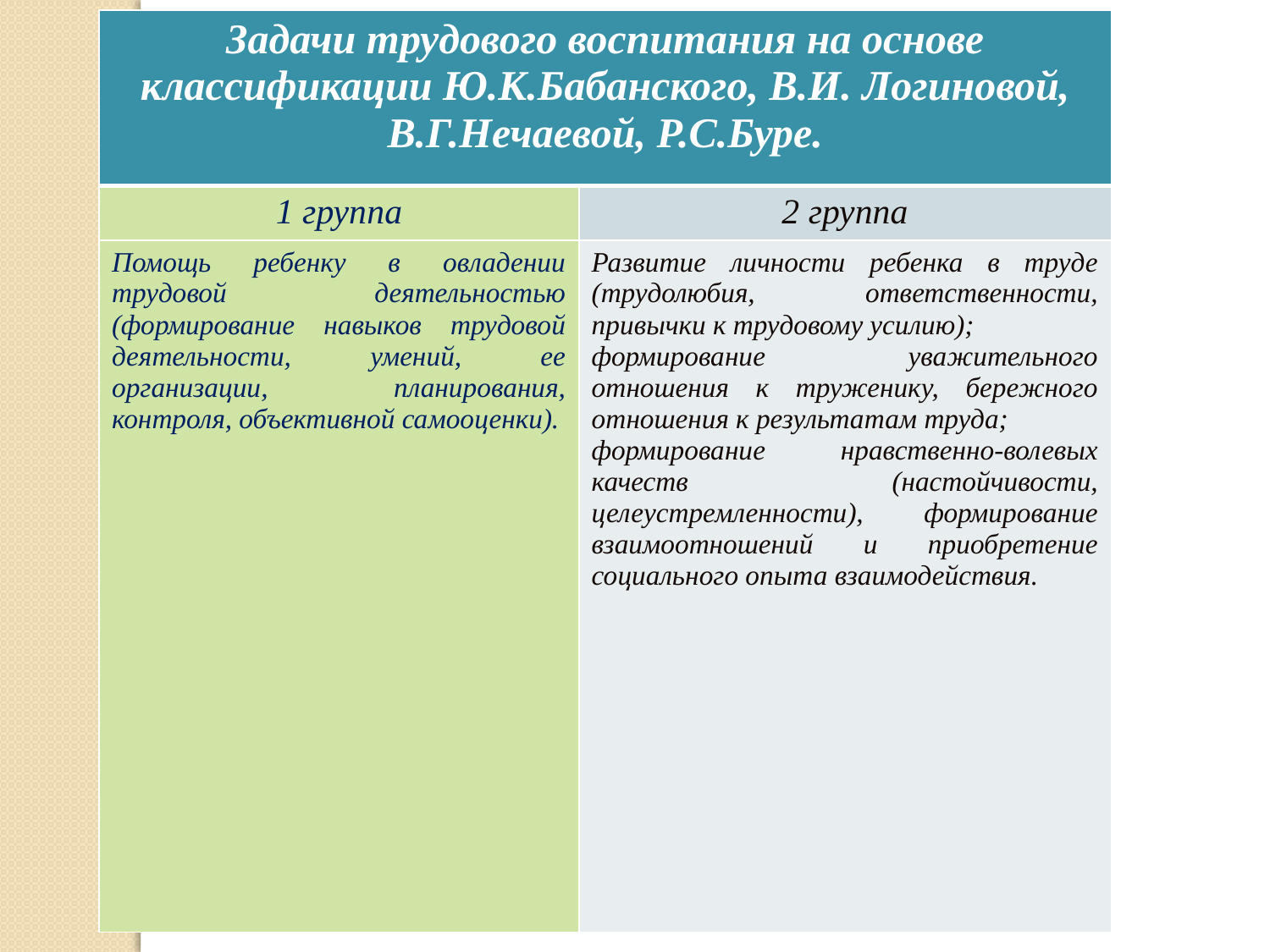

| Задачи трудового воспитания на основе классификации Ю.К.Бабанского, В.И. Логиновой, В.Г.Нечаевой, Р.С.Буре. |  |
| --- | --- |
| 1 группа | 2 группа |
| Помощь ребенку в овладении трудовой деятельностью (формирование навыков трудовой деятельности, умений, ее организации, планирования, контроля, объективной самооценки). | Развитие личности ребенка в труде (трудолюбия, ответственности, привычки к трудовому усилию); формирование уважительного отношения к труженику, бережного отношения к результатам труда; формирование нравственно-волевых качеств (настойчивости, целеустремленности), формирование взаимоотношений и приобретение социального опыта взаимодействия. |